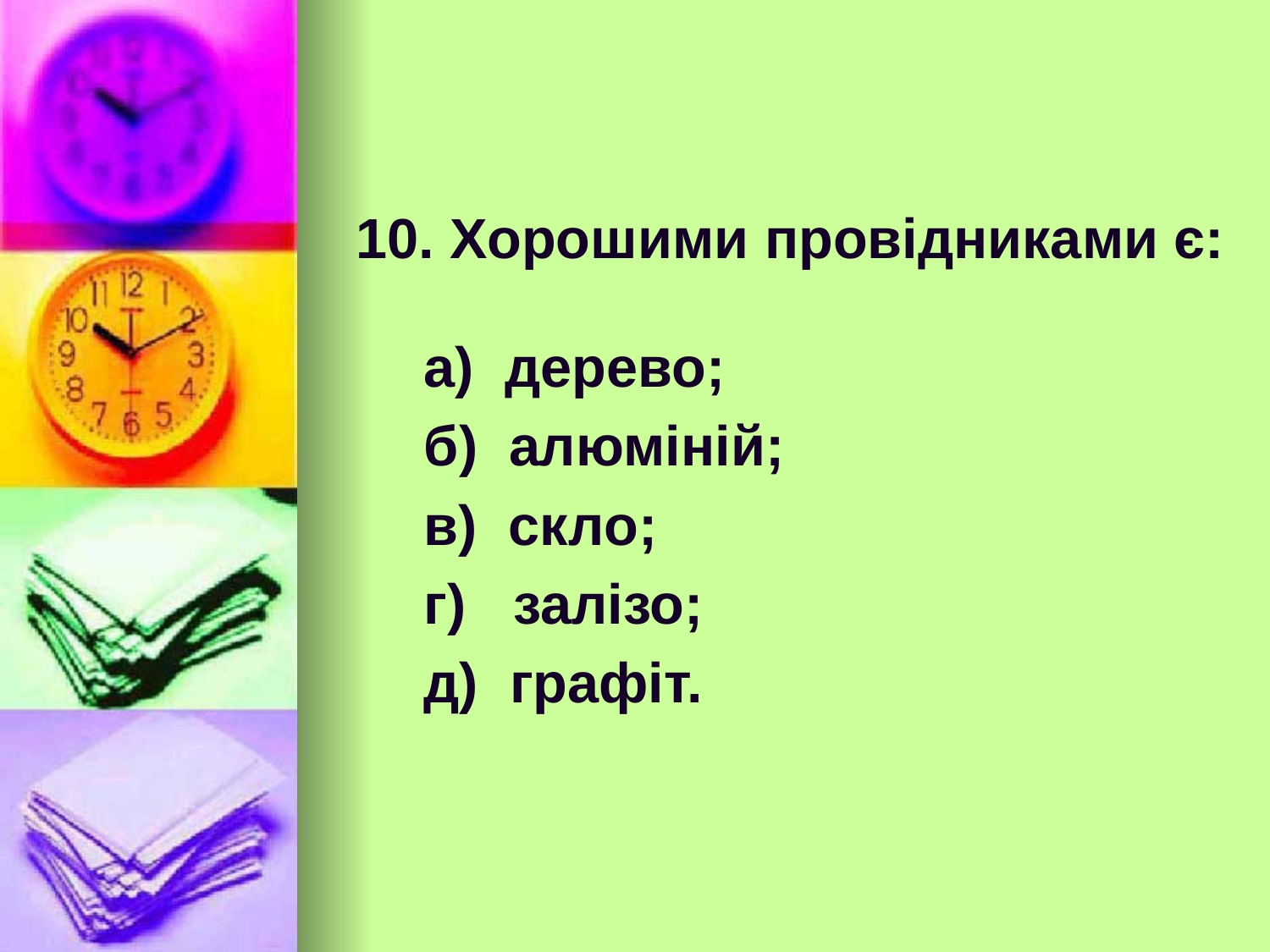

10. Хорошими провідниками є:

     а)  дерево;
     б)  алюміній;
     в)  скло;
     г)   залізо;
     д)  графіт.
#